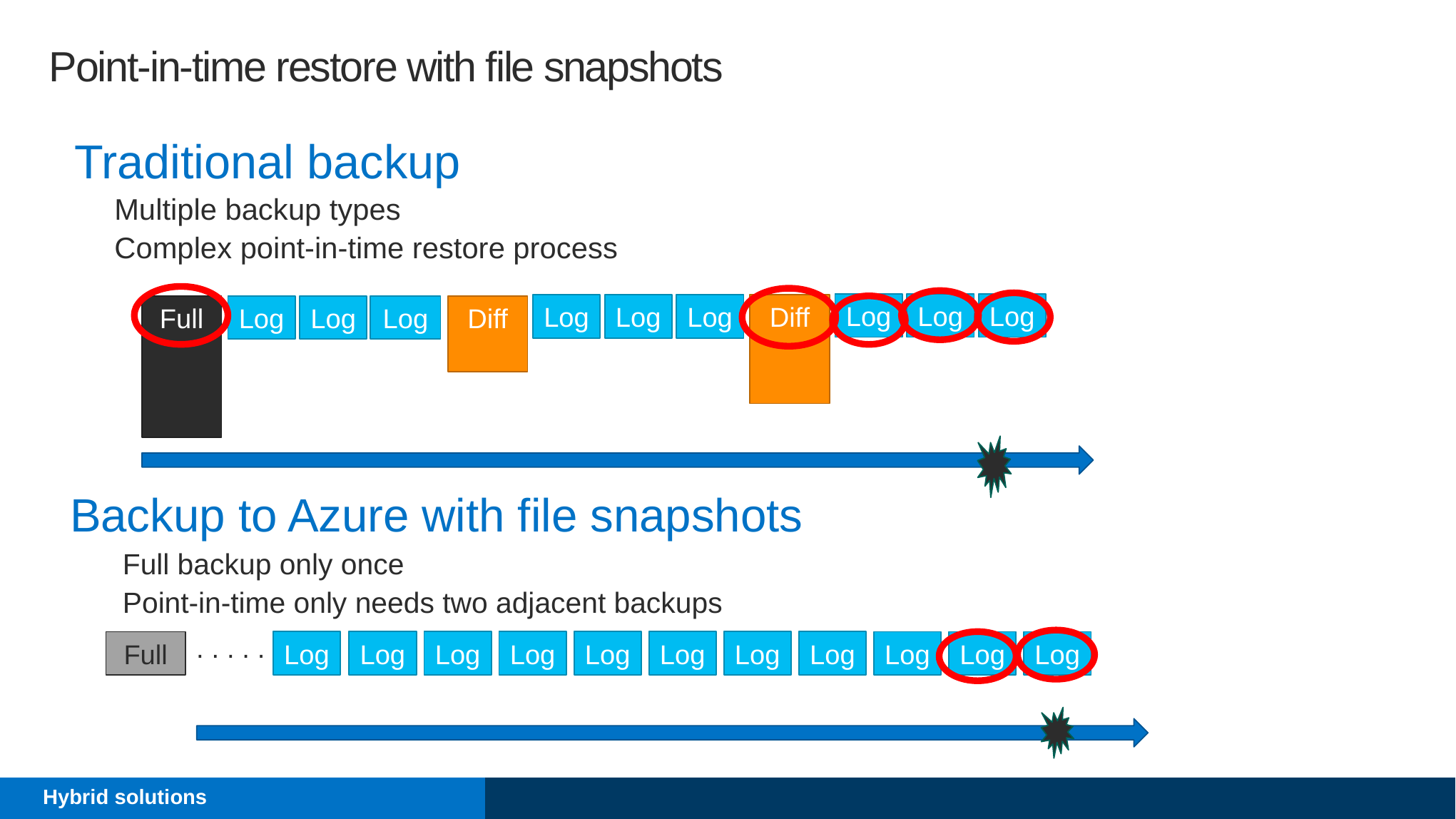

# Point-in-time restore with file snapshots
Traditional backup
Multiple backup types
Complex point-in-time restore process

Log
Log
Log
Log
Log
Log
Diff

Log
Log
Diff

Full

Log

Backup to Azure with file snapshots
Full backup only once
Point-in-time only needs two adjacent backups
. . . . .

Full

Log
Log
Log
Log
Log
Log
Log
Log
Log
Log
Log

Hybrid solutions